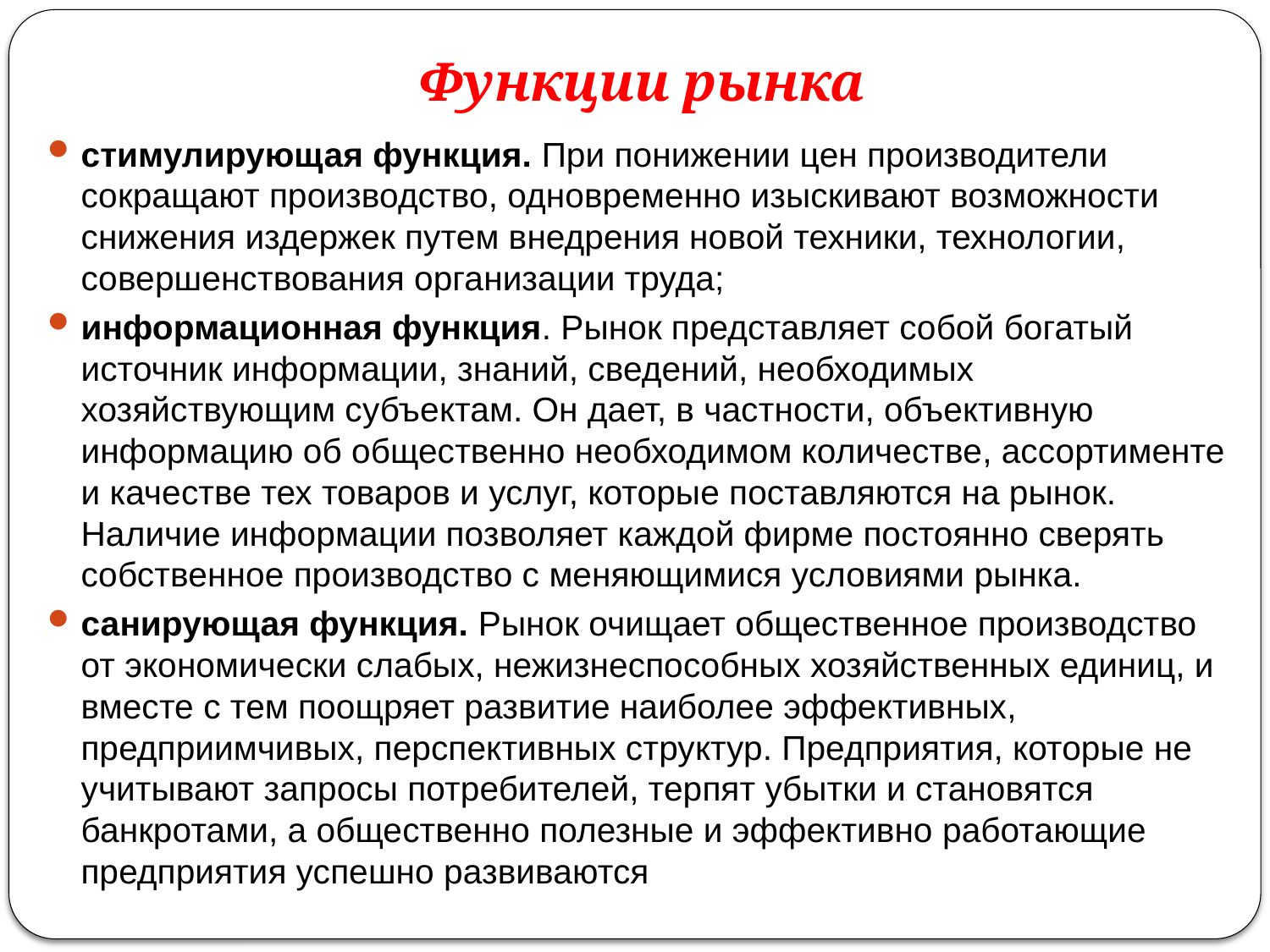

# Функции рынка
стимулирующая функция. При понижении цен производители сокращают производство, одновременно изыскивают возможности снижения издержек путем внедрения новой техники, технологии, совершенствования организации труда;
информационная функция. Рынок представляет собой богатый источник информации, знаний, сведений, необходимых хозяйствующим субъектам. Он дает, в частности, объективную информацию об общественно необходимом количестве, ассортименте и качестве тех товаров и услуг, которые поставляются на рынок. Наличие информации позволяет каждой фирме постоянно сверять собственное производство с меняющимися условиями рынка.
санирующая функция. Рынок очищает общественное производство от экономически слабых, нежизнеспособных хозяйственных единиц, и вместе с тем поощряет развитие наиболее эффективных, предприимчивых, перспективных структур. Предприятия, которые не учитывают запросы потребителей, терпят убытки и становятся банкротами, а общественно полезные и эффективно работающие предприятия успешно развиваются